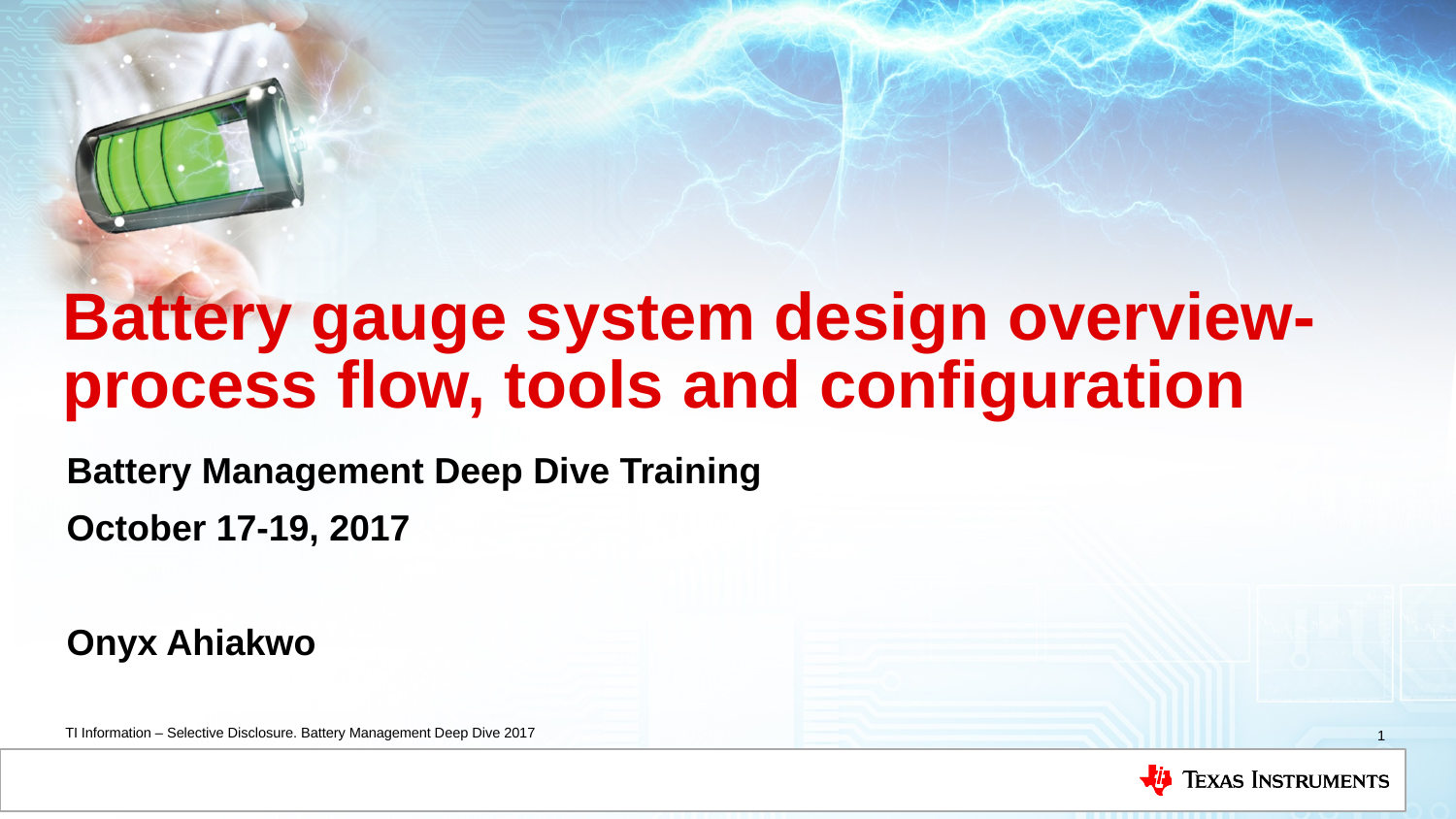

# Battery gauge system design overview-process flow, tools and configuration
Battery Management Deep Dive Training
October 17-19, 2017

Onyx Ahiakwo
1